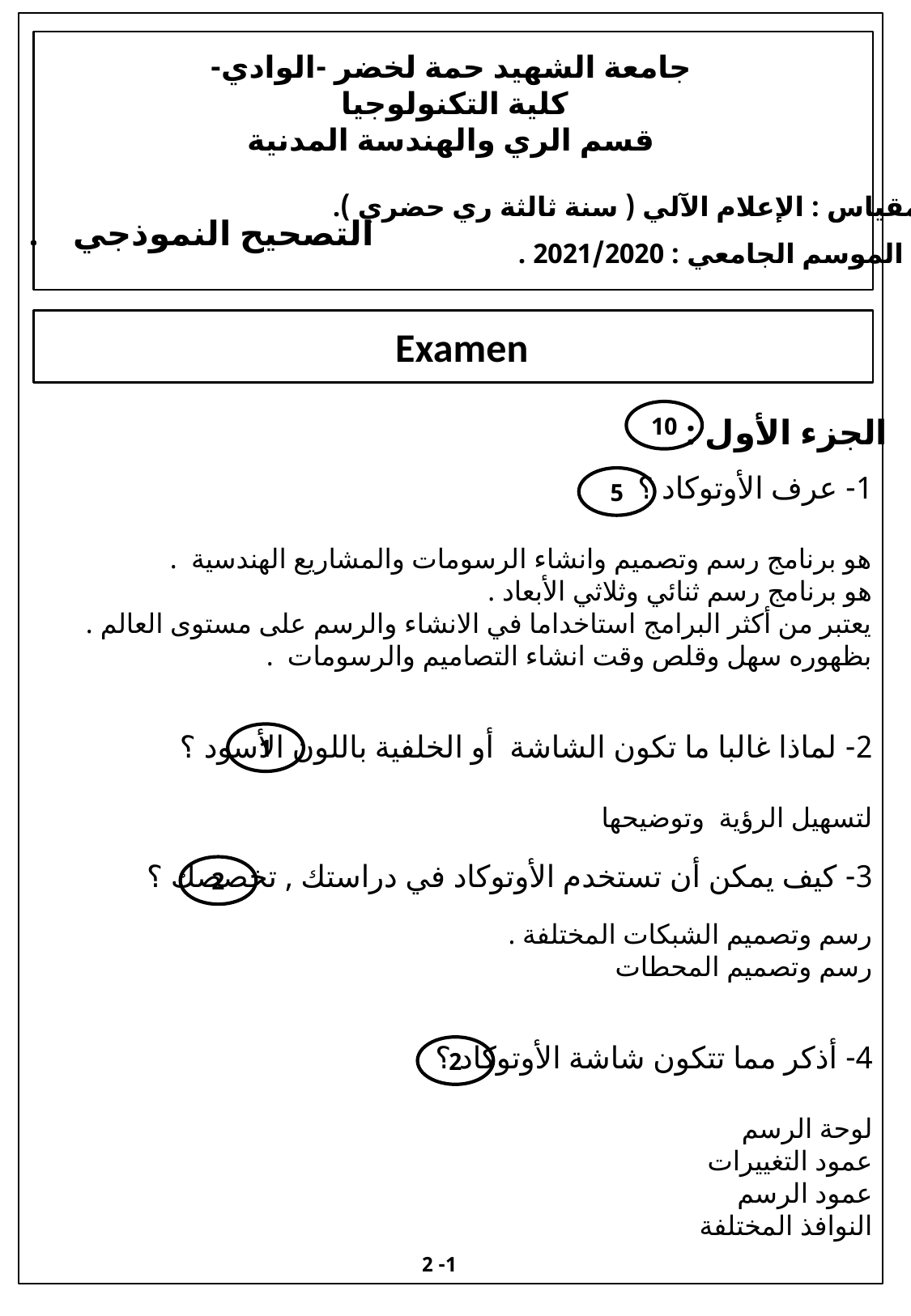

جامعة الشهيد حمة لخضر -الوادي-
كلية التكنولوجيا
قسم الري والهندسة المدنية
المقياس : الإعلام الآلي ( سنة ثالثة ري حضري ).
الموسم الجامعي : 2021/2020 .

التصحيح النموذجي    .
Examen
10
الجزء الأول :
1- عرف الأوتوكاد ؟

هو برنامج رسم وتصميم وانشاء الرسومات والمشاريع الهندسية  .
هو برنامج رسم ثنائي وثلاثي الأبعاد .
يعتبر من أكثر البرامج استاخداما في الانشاء والرسم على مستوى العالم .
بظهوره سهل وقلص وقت انشاء التصاميم والرسومات  .

2- لماذا غالبا ما تكون الشاشة  أو الخلفية باللون الأسود ؟

لتسهيل الرؤية  وتوضيحها

3- كيف يمكن أن تستخدم الأوتوكاد في دراستك , تخصصك ؟

رسم وتصميم الشبكات المختلفة .
رسم وتصميم المحطات

4- أذكر مما تتكون شاشة الأوتوكاد ؟

لوحة الرسم
عمود التغييرات
عمود الرسم
النوافذ المختلفة
5
1
2
2
1- 2